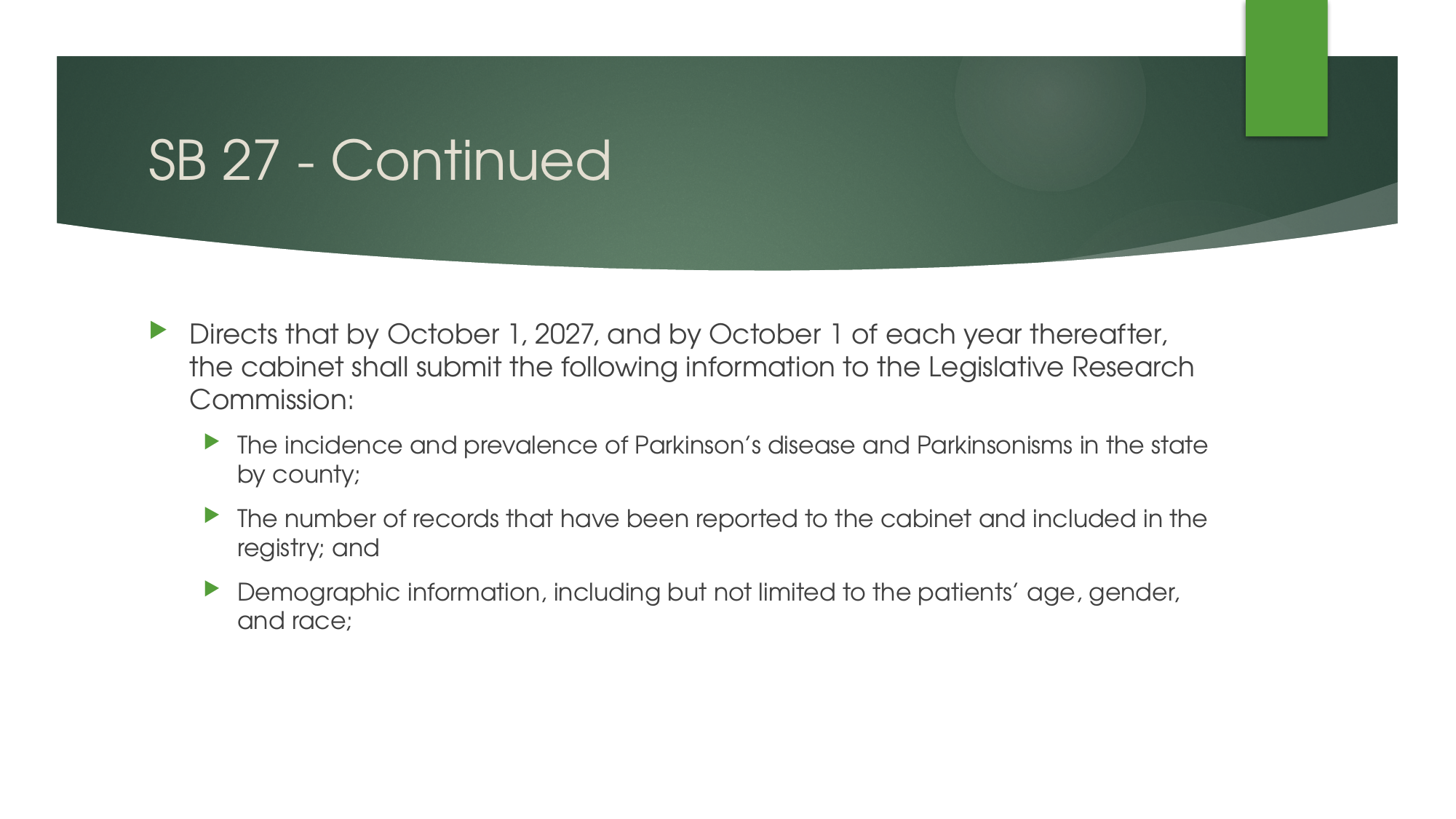

# SB 27 - Continued
Directs that by October 1, 2027, and by October 1 of each year thereafter, the cabinet shall submit the following information to the Legislative Research Commission:
The incidence and prevalence of Parkinson’s disease and Parkinsonisms in the state by county;
The number of records that have been reported to the cabinet and included in the registry; and
Demographic information, including but not limited to the patients’ age, gender, and race;